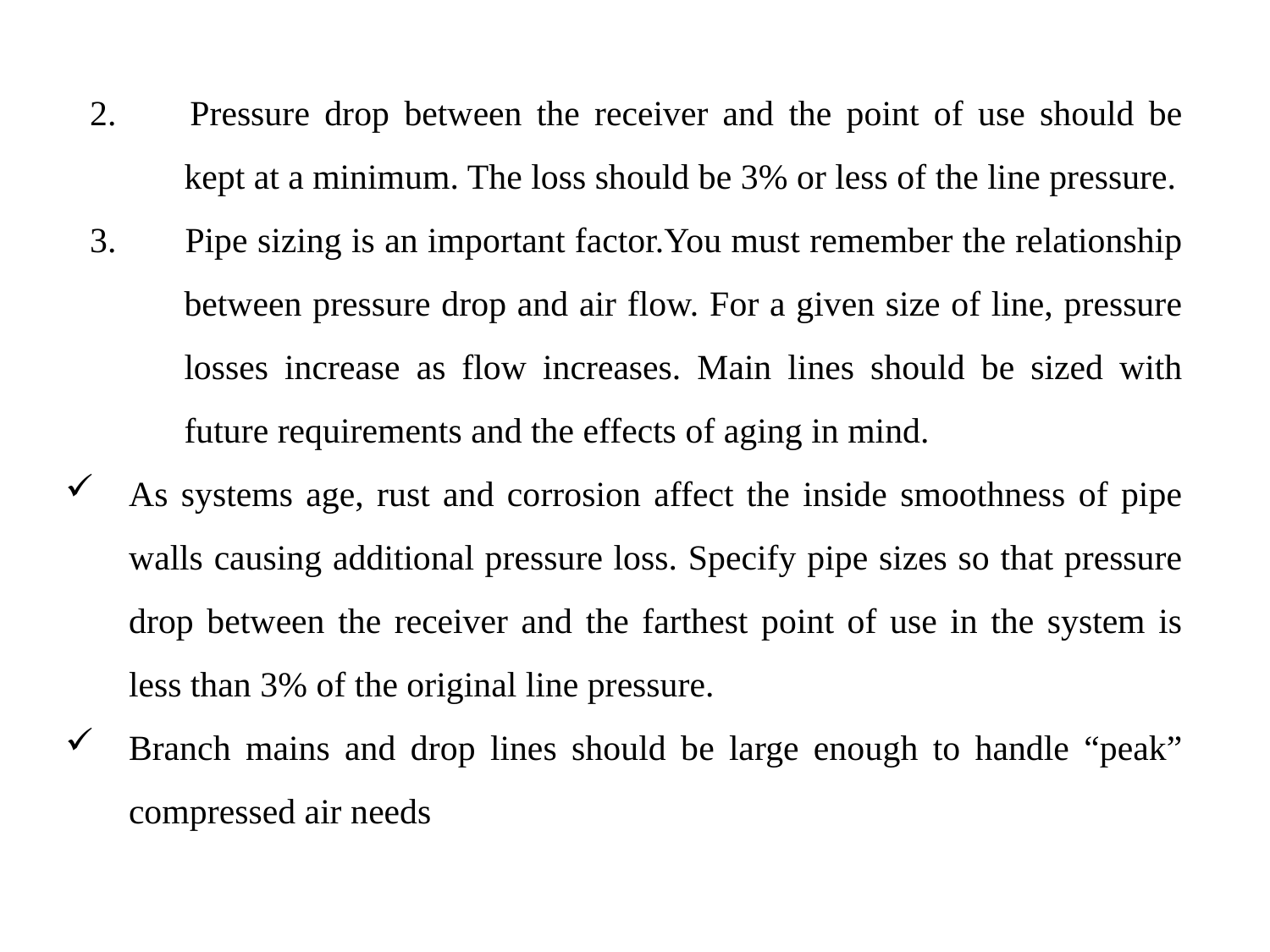

2. 	Pressure drop between the receiver and the point of use should be kept at a minimum. The loss should be 3% or less of the line pressure.
3. 	Pipe sizing is an important factor.You must remember the relationship between pressure drop and air flow. For a given size of line, pressure losses increase as flow increases. Main lines should be sized with future requirements and the effects of aging in mind.
As systems age, rust and corrosion affect the inside smoothness of pipe walls causing additional pressure loss. Specify pipe sizes so that pressure drop between the receiver and the farthest point of use in the system is less than 3% of the original line pressure.
Branch mains and drop lines should be large enough to handle “peak” compressed air needs